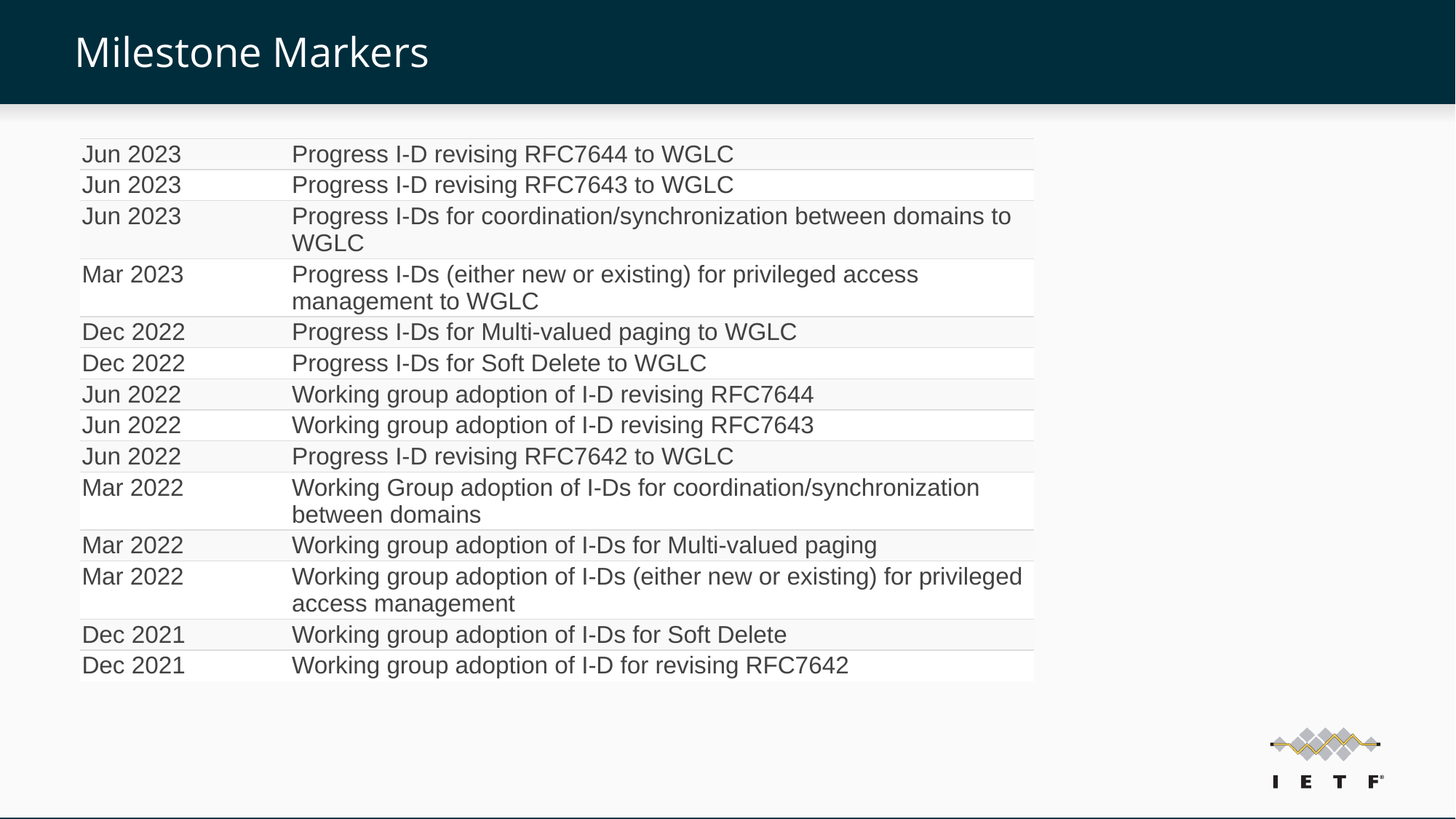

# Milestone Markers
| Jun 2023 | Progress I-D revising RFC7644 to WGLC |
| --- | --- |
| Jun 2023 | Progress I-D revising RFC7643 to WGLC |
| Jun 2023 | Progress I-Ds for coordination/synchronization between domains to WGLC |
| Mar 2023 | Progress I-Ds (either new or existing) for privileged access management to WGLC |
| Dec 2022 | Progress I-Ds for Multi-valued paging to WGLC |
| Dec 2022 | Progress I-Ds for Soft Delete to WGLC |
| Jun 2022 | Working group adoption of I-D revising RFC7644 |
| Jun 2022 | Working group adoption of I-D revising RFC7643 |
| Jun 2022 | Progress I-D revising RFC7642 to WGLC |
| Mar 2022 | Working Group adoption of I-Ds for coordination/synchronization between domains |
| Mar 2022 | Working group adoption of I-Ds for Multi-valued paging |
| Mar 2022 | Working group adoption of I-Ds (either new or existing) for privileged access management |
| Dec 2021 | Working group adoption of I-Ds for Soft Delete |
| Dec 2021 | Working group adoption of I-D for revising RFC7642 |